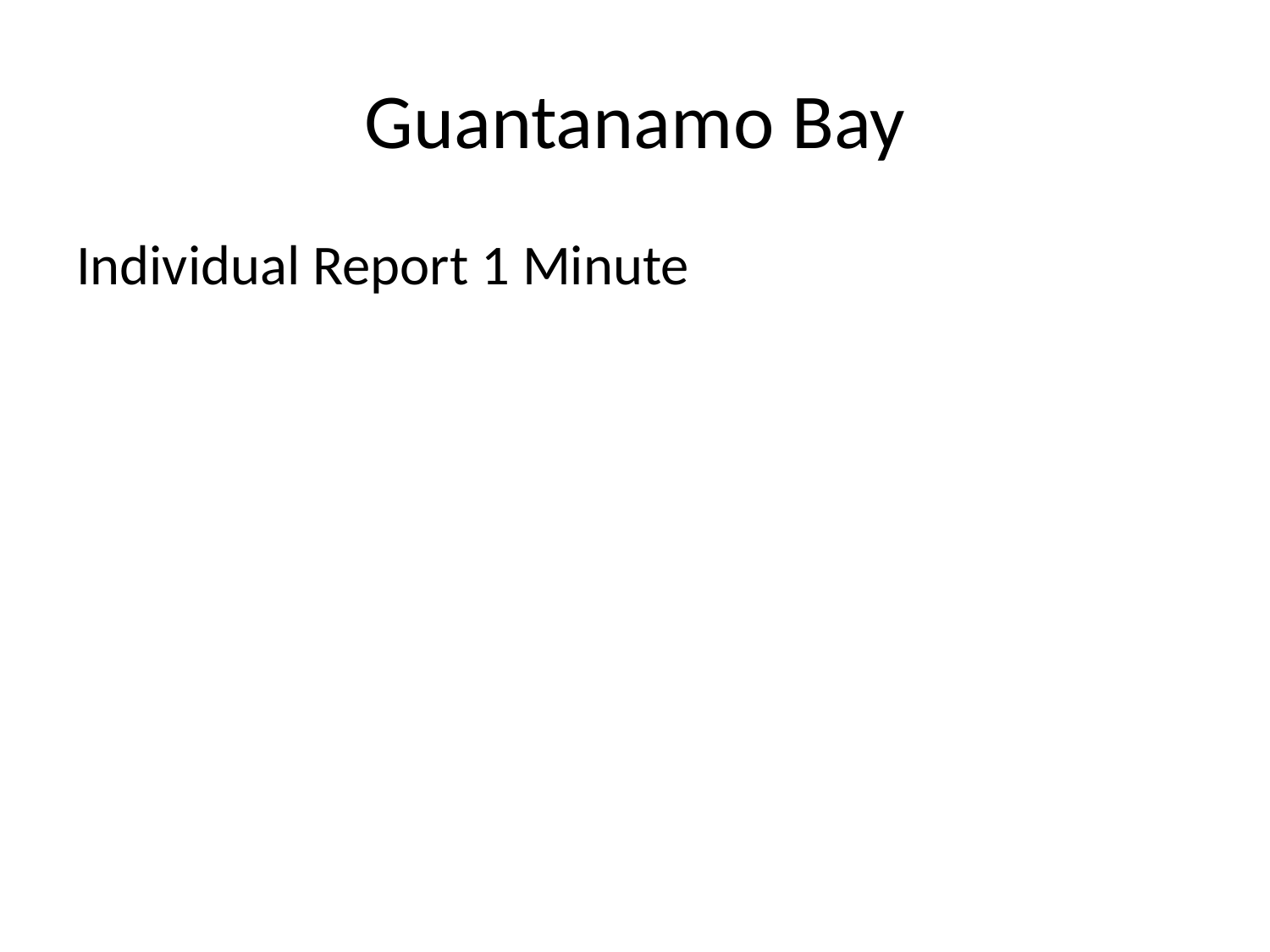

# Guantanamo Bay
Individual Report 1 Minute